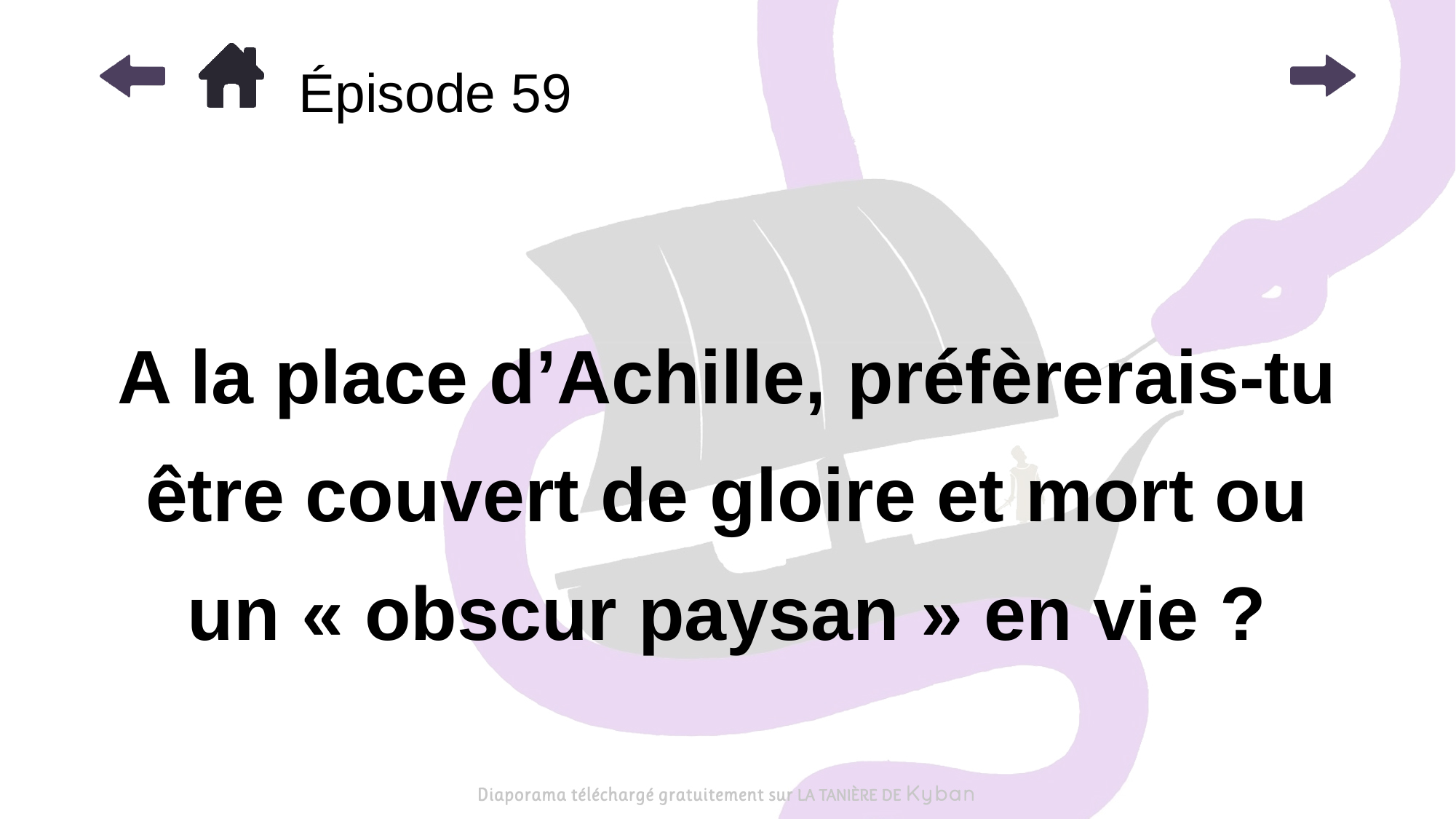

# Épisode 59
A la place d’Achille, préfèrerais-tu être couvert de gloire et mort ou un « obscur paysan » en vie ?